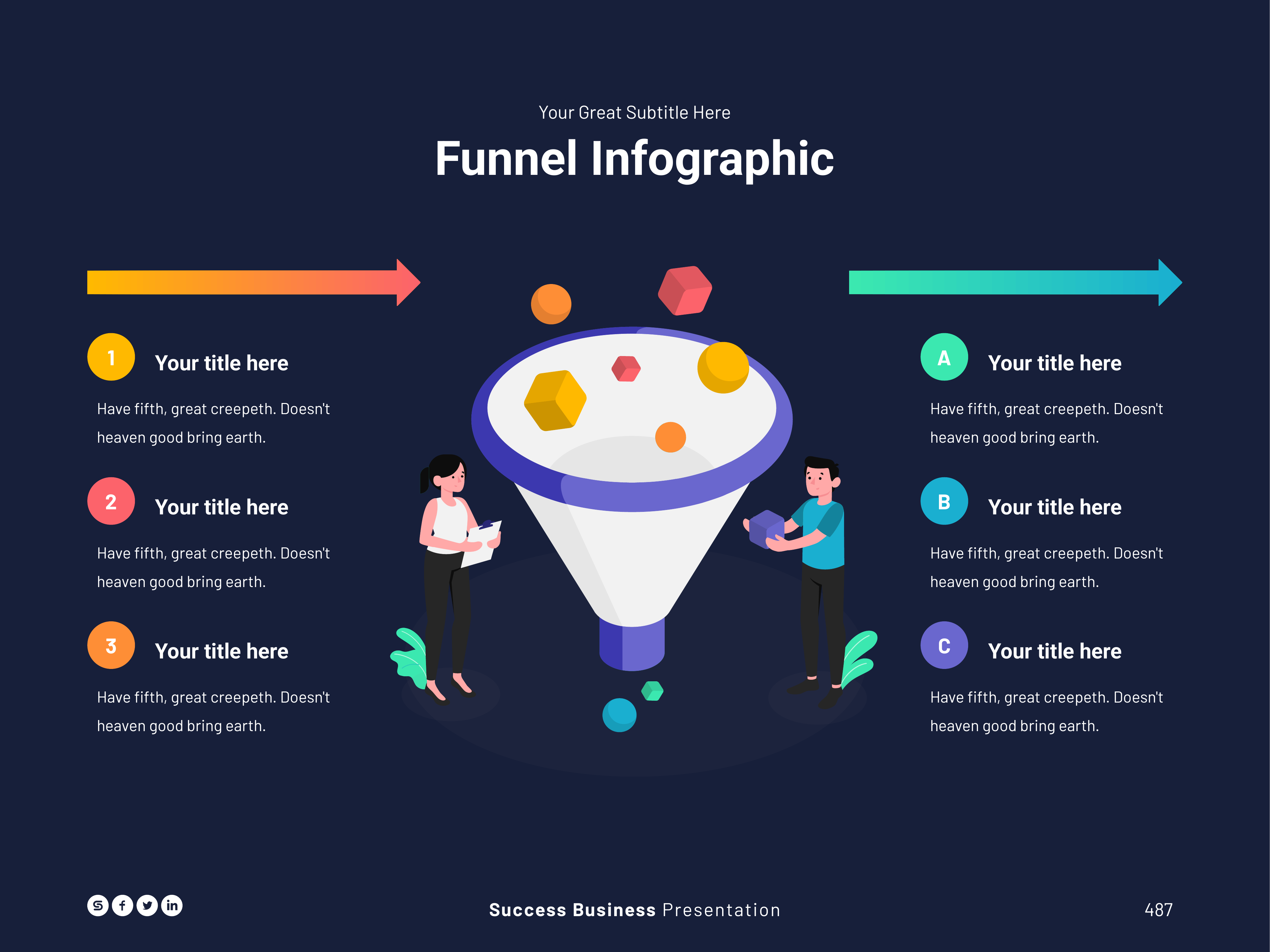

Your Great Subtitle Here
Funnel Infographic

Your title here
1
Have fifth, great creepeth. Doesn't heaven good bring earth.
Your title here
A
Have fifth, great creepeth. Doesn't heaven good bring earth.

Your title here
2
Have fifth, great creepeth. Doesn't heaven good bring earth.
Your title here
B
Have fifth, great creepeth. Doesn't heaven good bring earth.

Your title here
3
Have fifth, great creepeth. Doesn't heaven good bring earth.
Your title here
C
Have fifth, great creepeth. Doesn't heaven good bring earth.